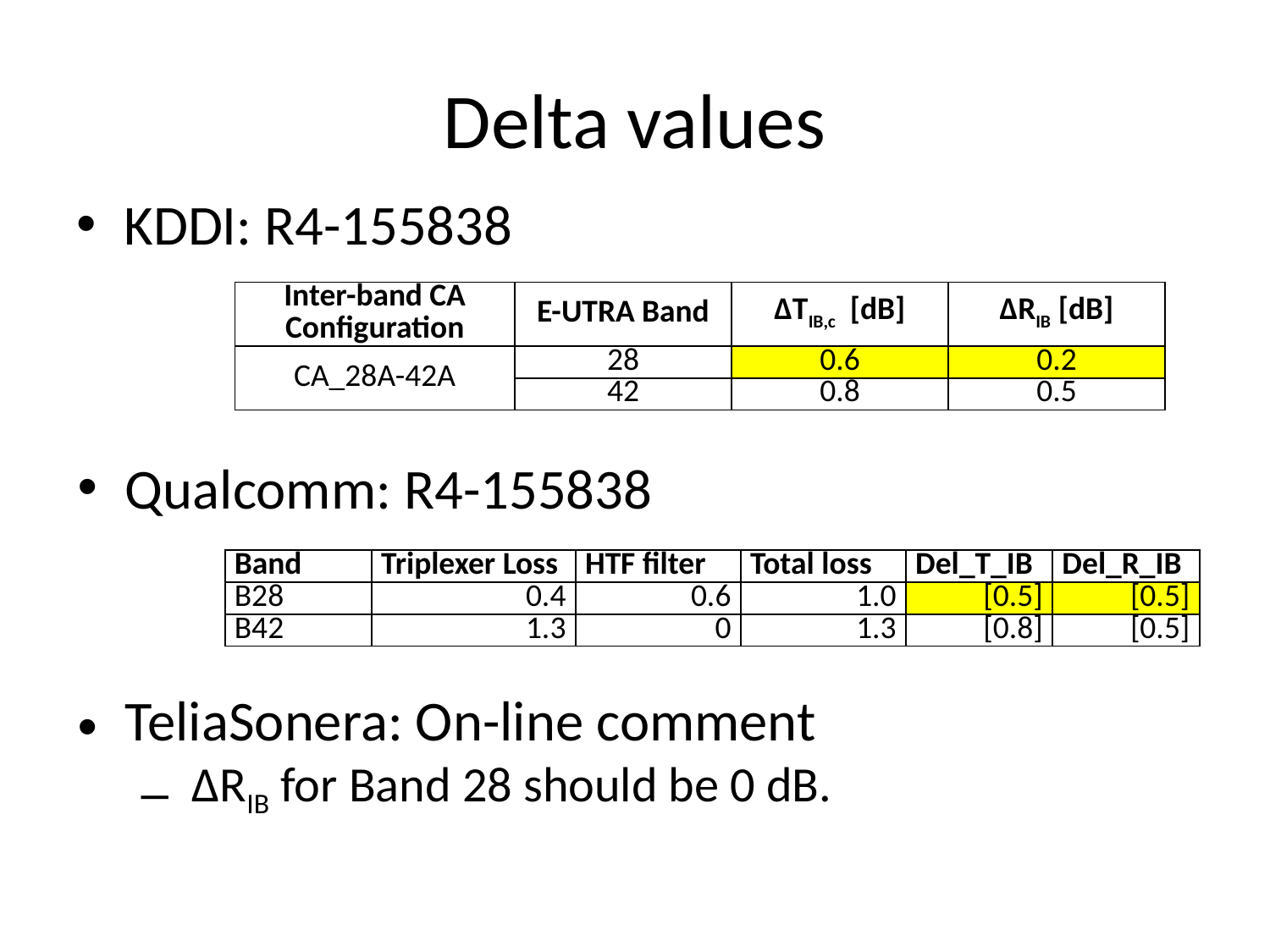

# Delta values
KDDI: R4-155838
| Inter-band CA Configuration | E-UTRA Band | ΔTIB,c [dB] | ΔRIB [dB] |
| --- | --- | --- | --- |
| CA\_28A-42A | 28 | 0.6 | 0.2 |
|  | 42 | 0.8 | 0.5 |
Qualcomm: R4-155838
| Band | Triplexer Loss | HTF filter | Total loss | Del\_T\_IB | Del\_R\_IB |
| --- | --- | --- | --- | --- | --- |
| B28 | 0.4 | 0.6 | 1.0 | [0.5] | [0.5] |
| B42 | 1.3 | 0 | 1.3 | [0.8] | [0.5] |
TeliaSonera: On-line comment
 ΔRIB for Band 28 should be 0 dB.